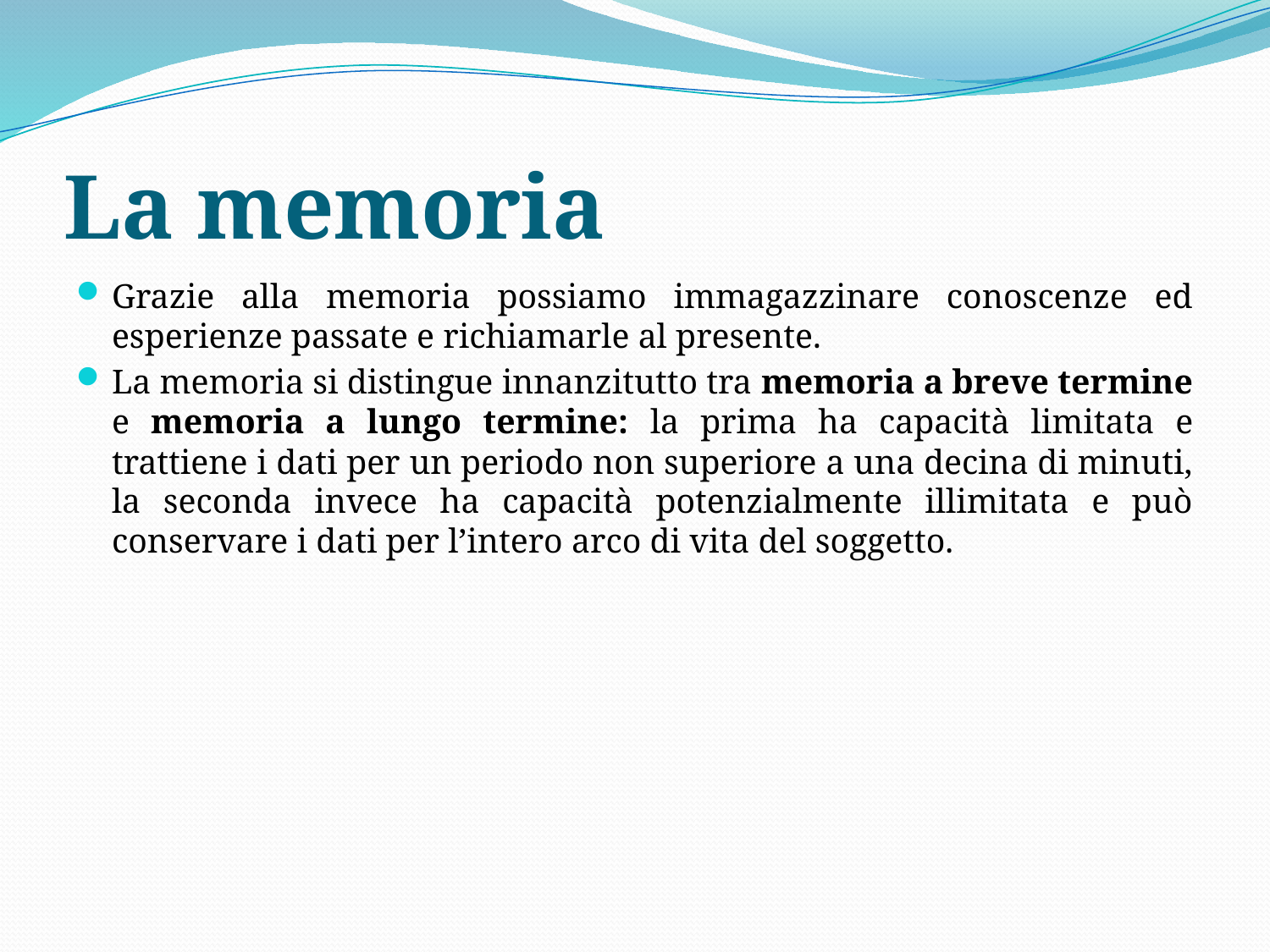

# La memoria
Grazie alla memoria possiamo immagazzinare conoscenze ed esperienze passate e richiamarle al presente.
La memoria si distingue innanzitutto tra memoria a breve termine e memoria a lungo termine: la prima ha capacità limitata e trattiene i dati per un periodo non superiore a una decina di minuti, la seconda invece ha capacità potenzialmente illimitata e può conservare i dati per l’intero arco di vita del soggetto.